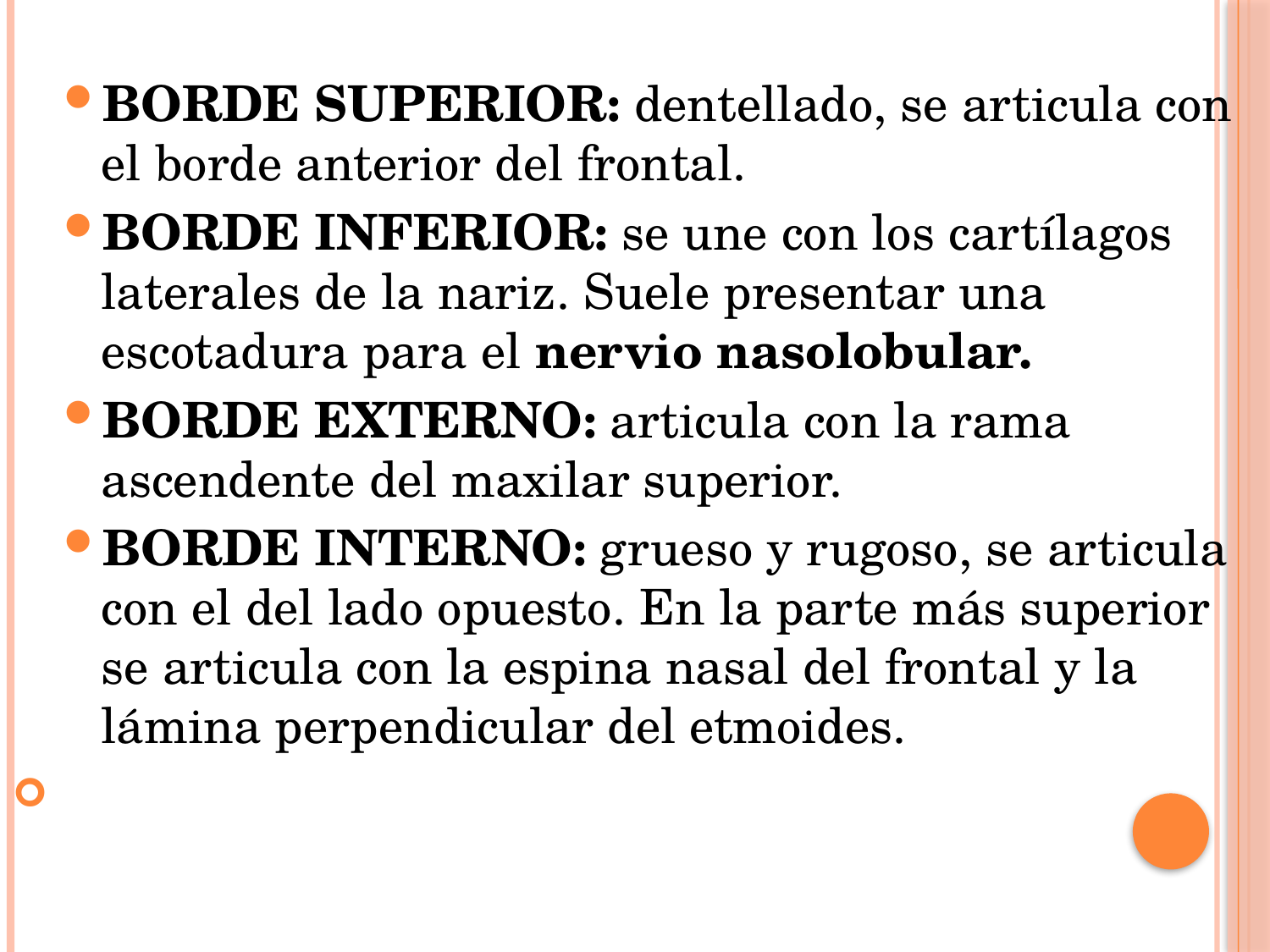

BORDE SUPERIOR: dentellado, se articula con el borde anterior del frontal.
BORDE INFERIOR: se une con los cartílagos laterales de la nariz. Suele presentar una escotadura para el nervio nasolobular.
BORDE EXTERNO: articula con la rama ascendente del maxilar superior.
BORDE INTERNO: grueso y rugoso, se articula con el del lado opuesto. En la parte más superior se articula con la espina nasal del frontal y la lámina perpendicular del etmoides.